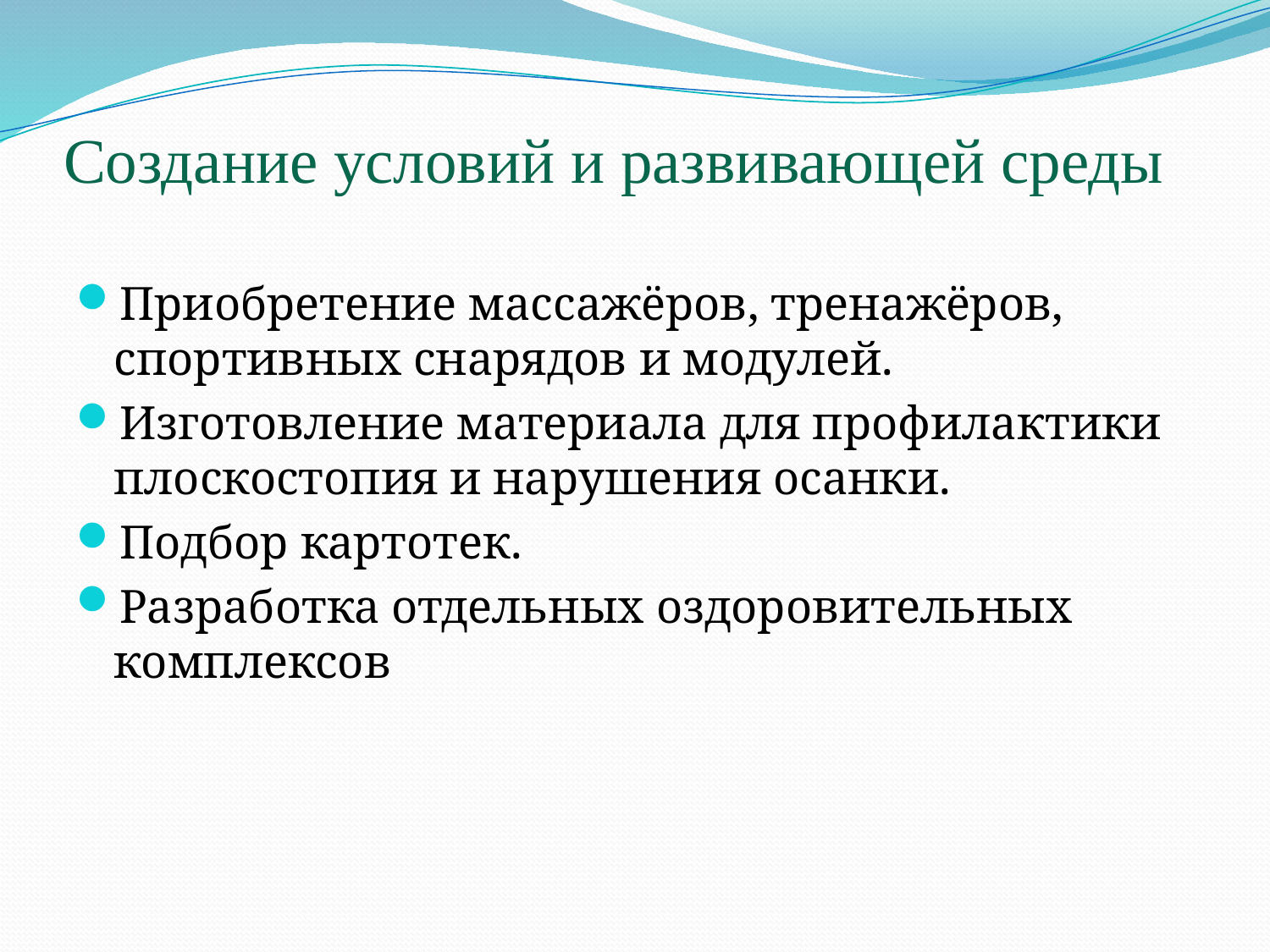

# Создание условий и развивающей среды
Приобретение массажёров, тренажёров, спортивных снарядов и модулей.
Изготовление материала для профилактики плоскостопия и нарушения осанки.
Подбор картотек.
Разработка отдельных оздоровительных комплексов